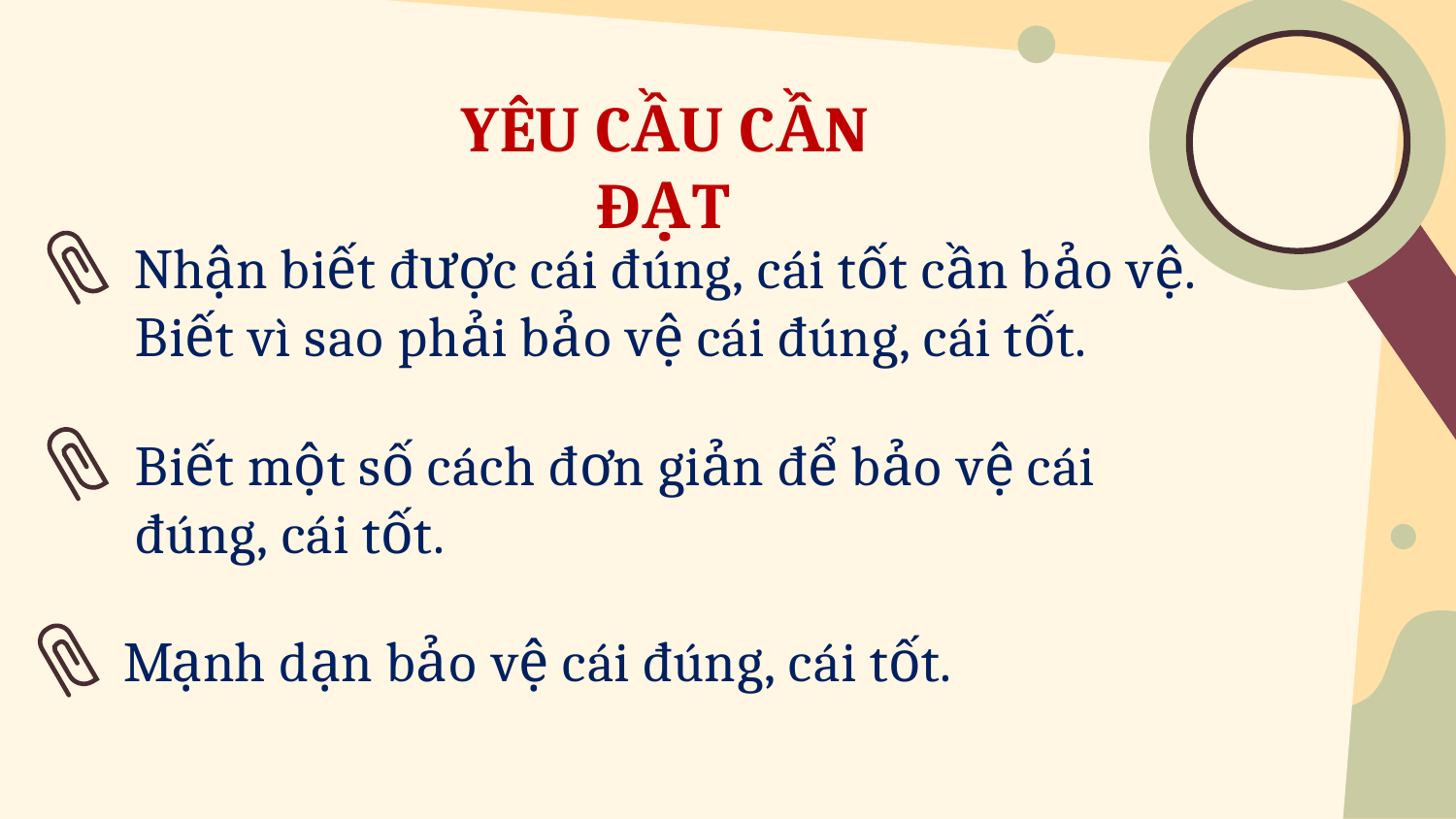

YÊU CẦU CẦN ĐẠT
Nhận biết được cái đúng, cái tốt cần bảo vệ. Biết vì sao phải bảo vệ cái đúng, cái tốt.

Biết một số cách đơn giản để bảo vệ cái đúng, cái tốt.

Mạnh dạn bảo vệ cái đúng, cái tốt.